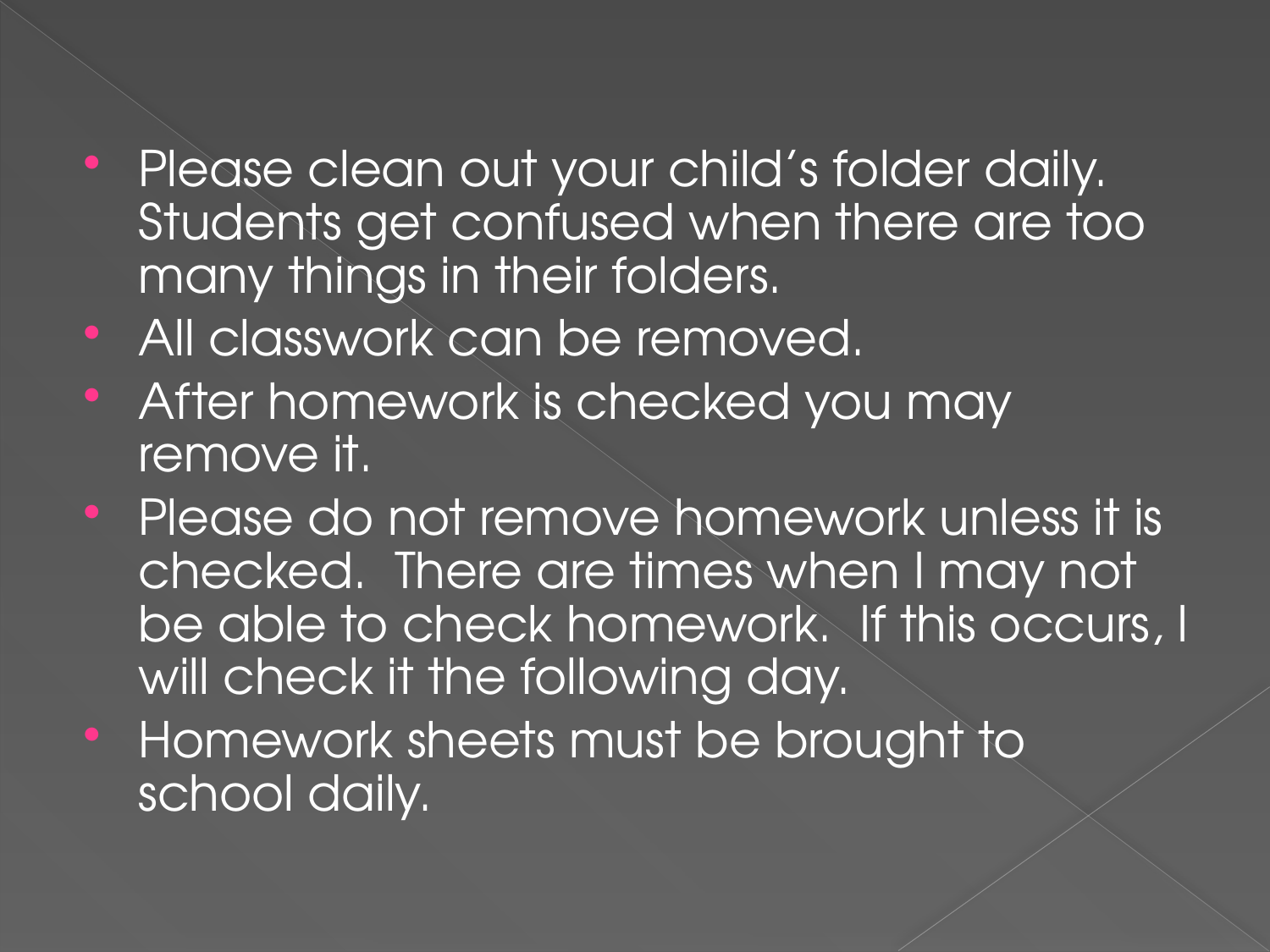

Please clean out your child’s folder daily.  Students get confused when there are too many things in their folders.
All classwork can be removed.
After homework is checked you may remove it.
Please do not remove homework unless it is checked.  There are times when I may not be able to check homework.  If this occurs, I will check it the following day.
Homework sheets must be brought to school daily.